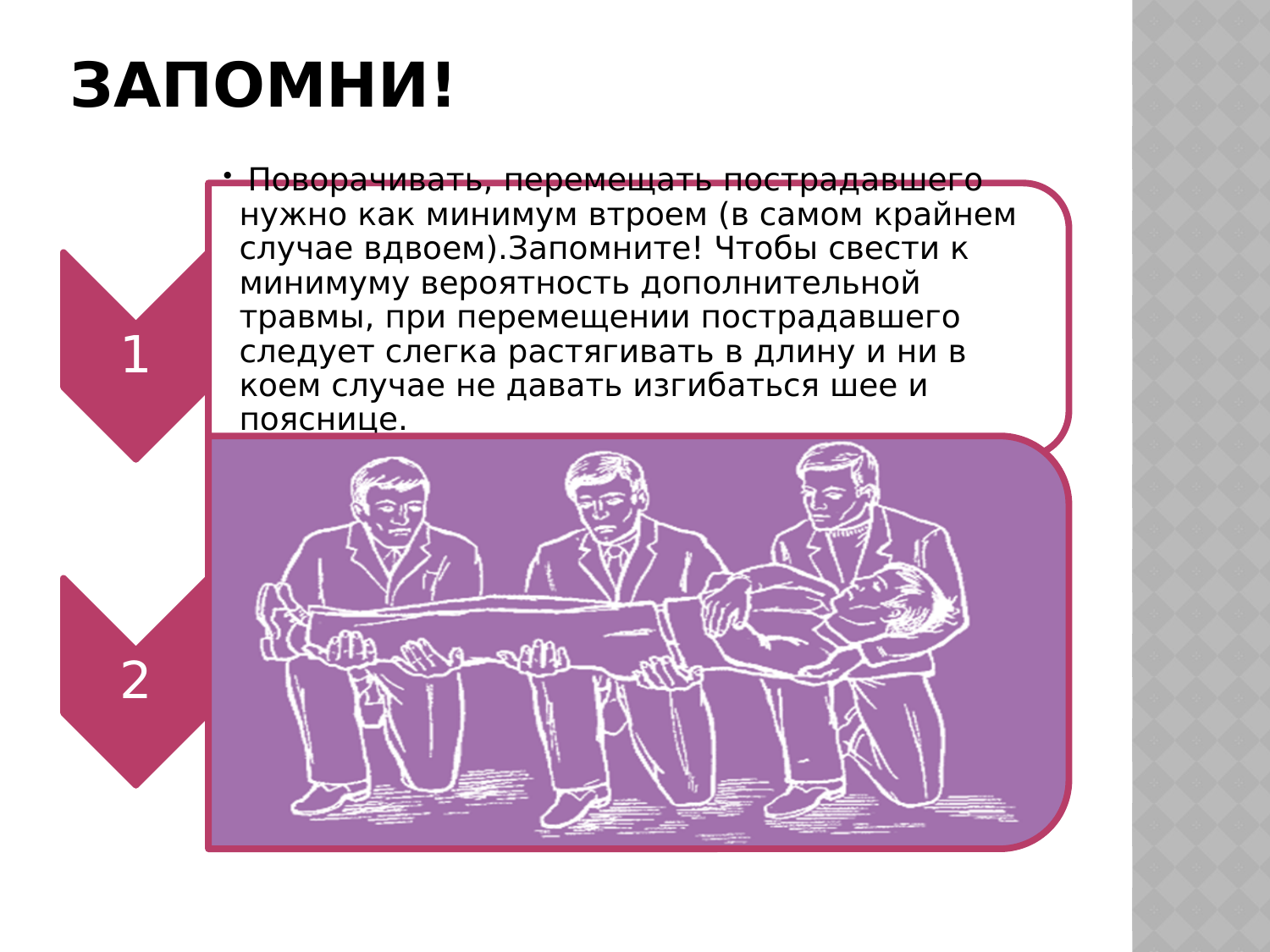

# ЗАПОМНИ!
1
 Поворачивать, перемещать пострадавшего нужно как минимум втроем (в самом крайнем случае вдвоем).Запомните! Чтобы свести к минимуму вероятность дополнительной травмы, при перемещении пострадавшего следует слегка растягивать в длину и ни в коем случае не давать изгибаться шее и пояснице.
2